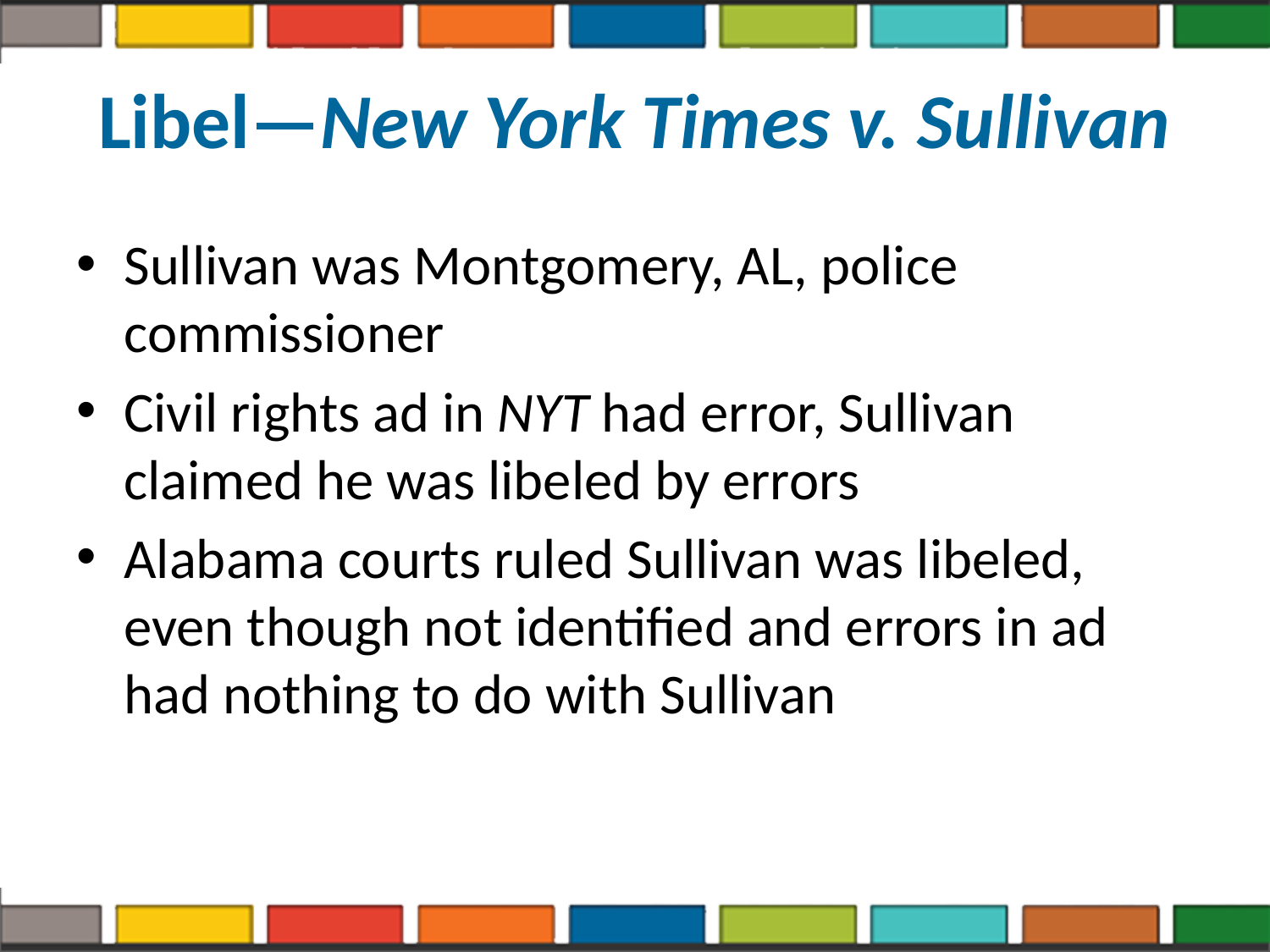

# Libel—New York Times v. Sullivan
Sullivan was Montgomery, AL, police commissioner
Civil rights ad in NYT had error, Sullivan claimed he was libeled by errors
Alabama courts ruled Sullivan was libeled, even though not identified and errors in ad had nothing to do with Sullivan